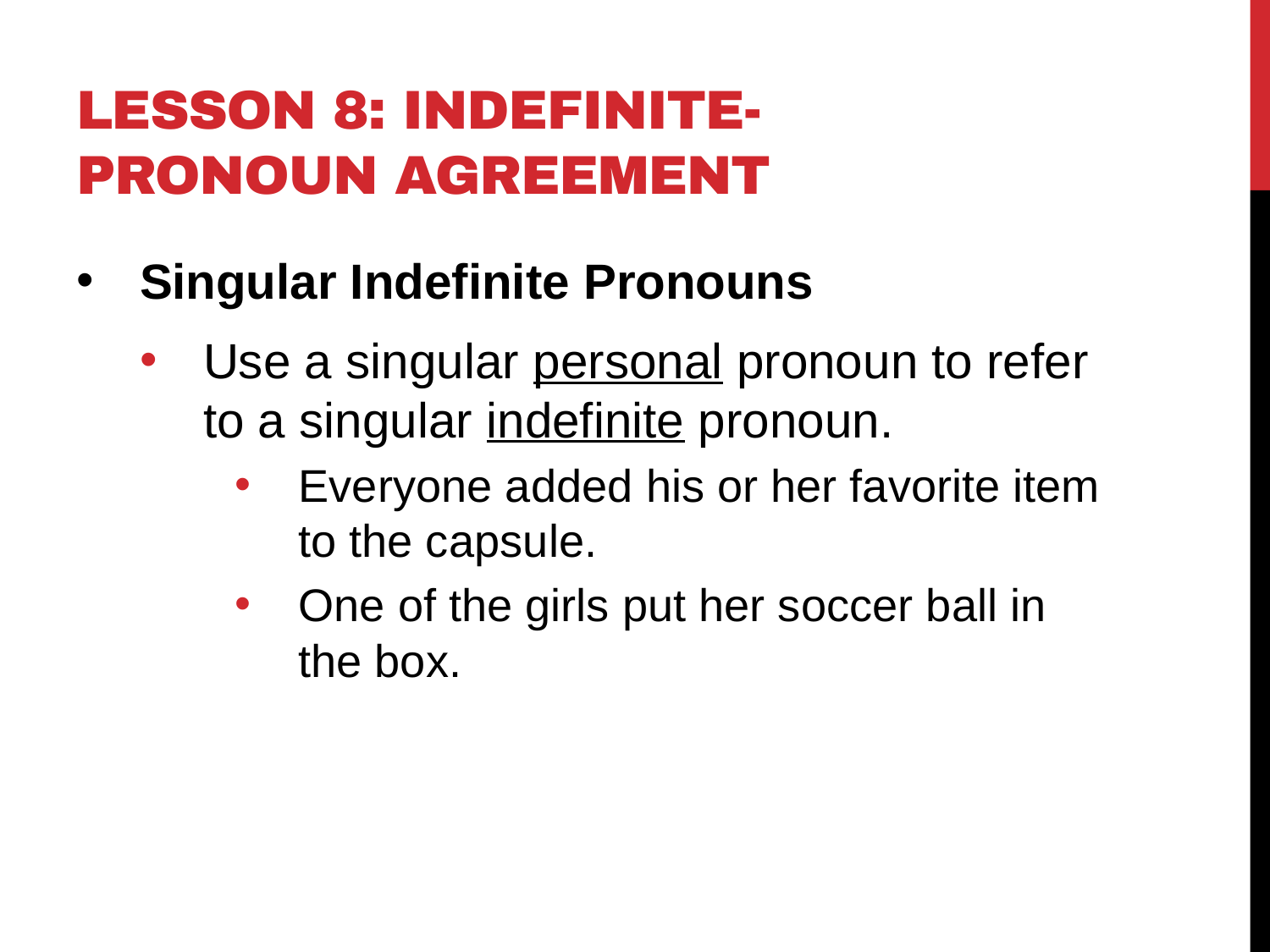

# Lesson 8: Indefinite-Pronoun agreement
Singular Indefinite Pronouns
Use a singular personal pronoun to refer to a singular indefinite pronoun.
Everyone added his or her favorite item to the capsule.
One of the girls put her soccer ball in the box.